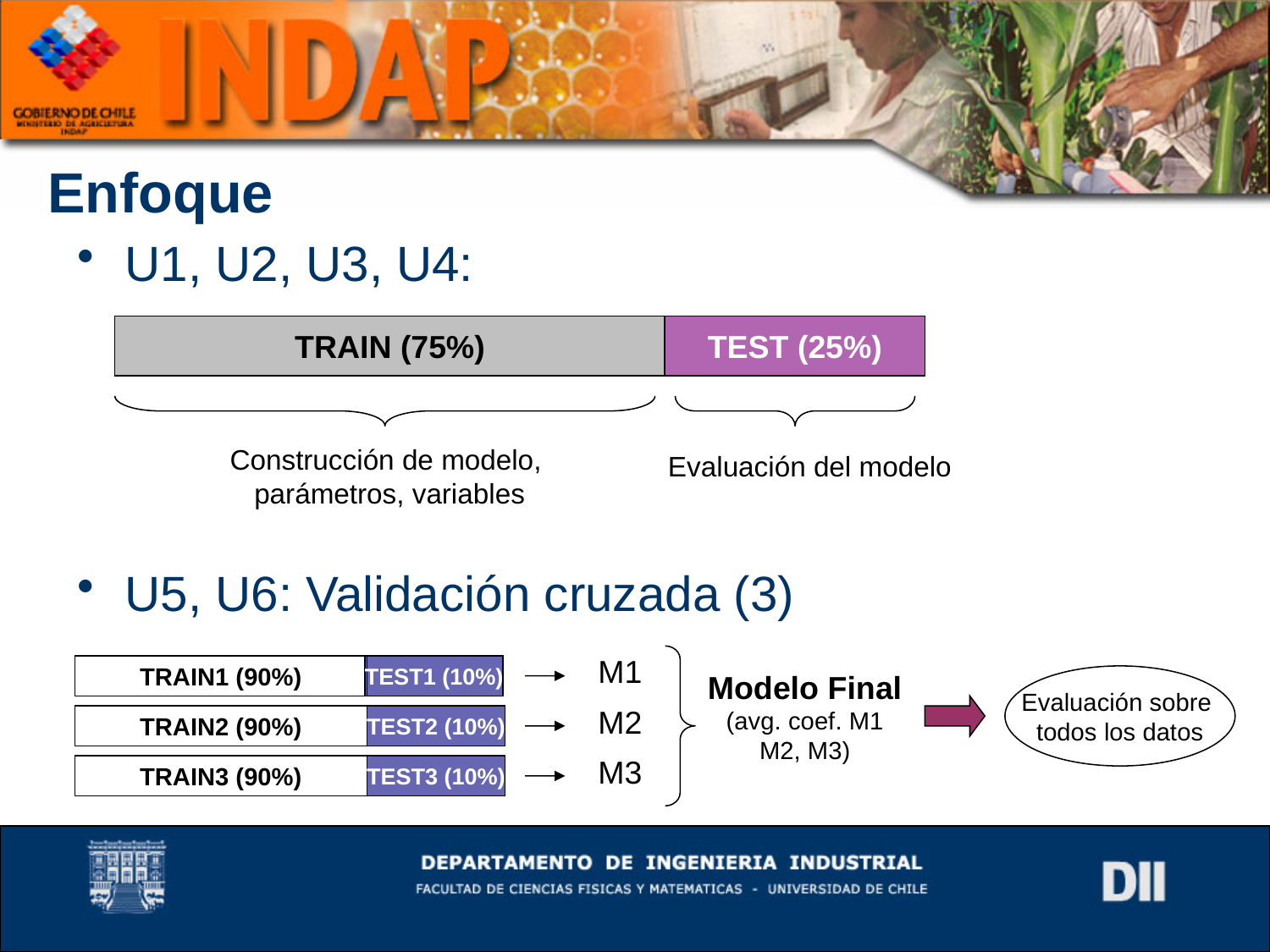

# Enfoque
U1, U2, U3, U4:

TRAIN (75%)
TEST (25%)
Evaluación del modelo
Construcción de modelo,
parámetros, variables
U5, U6: Validación cruzada (3)
M1
TRAIN1 (90%)
TEST1 (10%)

M2
TRAIN2 (90%)
TEST2 (10%)

M3
TRAIN3 (90%)
TEST3 (10%)

Modelo Final
(avg. coef. M1
M2, M3)
Evaluación sobre
todos los datos